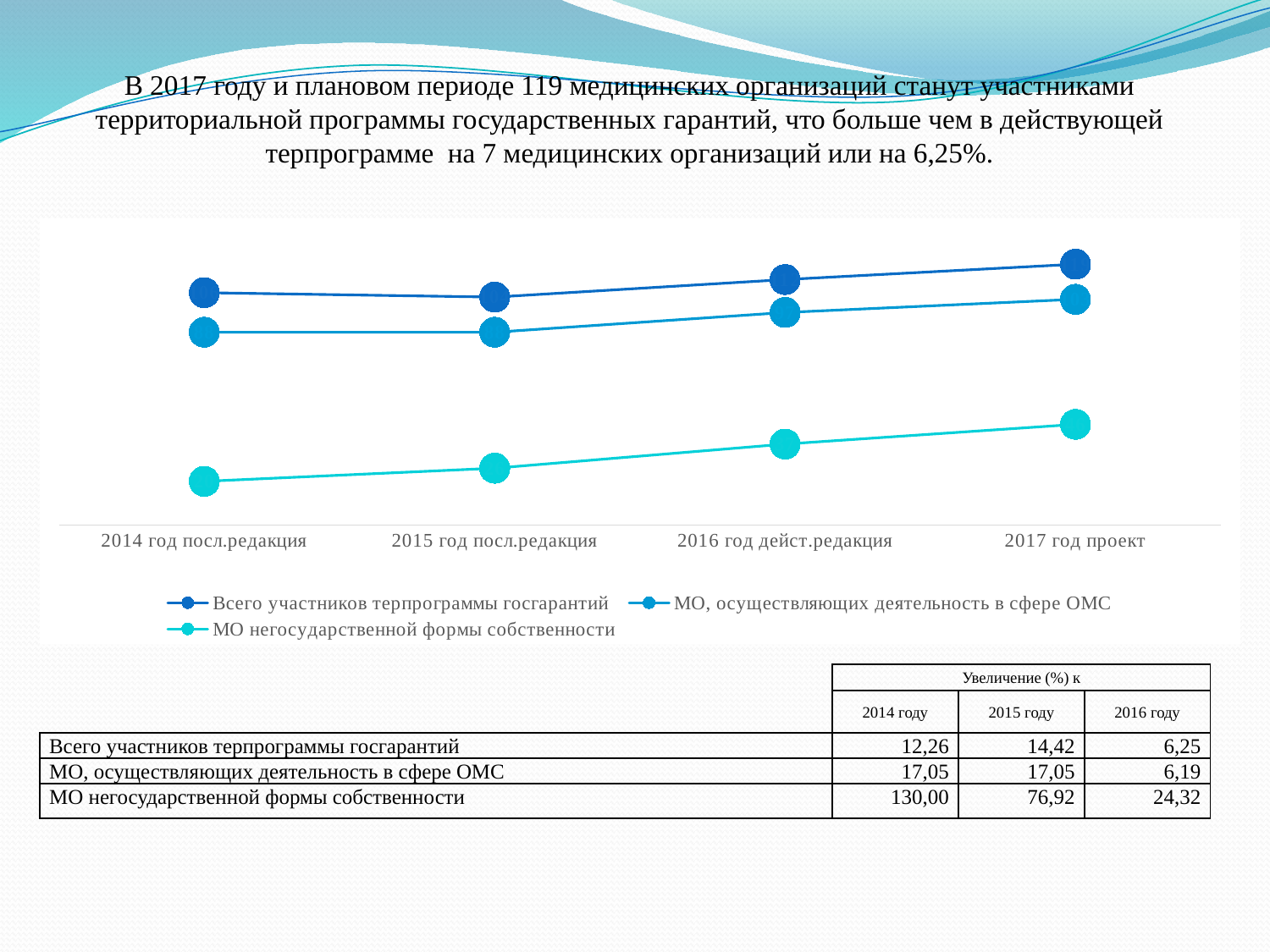

# В 2017 году и плановом периоде 119 медицинских организаций станут участниками территориальной программы государственных гарантий, что больше чем в действующей терпрограмме  на 7 медицинских организаций или на 6,25%.

### Chart

| Category | Всего участников терпрограммы госгарантий | МО, осуществляющих деятельность в сфере ОМС | МО негосударственной формы собственности |
|---|---|---|---|
| 2014 год посл.редакция | 106.0 | 88.0 | 20.0 |
| 2015 год посл.редакция | 104.0 | 88.0 | 26.0 |
| 2016 год дейст.редакция | 112.0 | 97.0 | 37.0 |
| 2017 год проект | 119.0 | 103.0 | 46.0 |
|  | Увеличение (%) к |  |  |
| --- | --- | --- | --- |
|  | 2014 году | 2015 году | 2016 году |
| Всего участников терпрограммы госгарантий | 12,26 | 14,42 | 6,25 |
| МО, осуществляющих деятельность в сфере ОМС | 17,05 | 17,05 | 6,19 |
| МО негосударственной формы собственности | 130,00 | 76,92 | 24,32 |